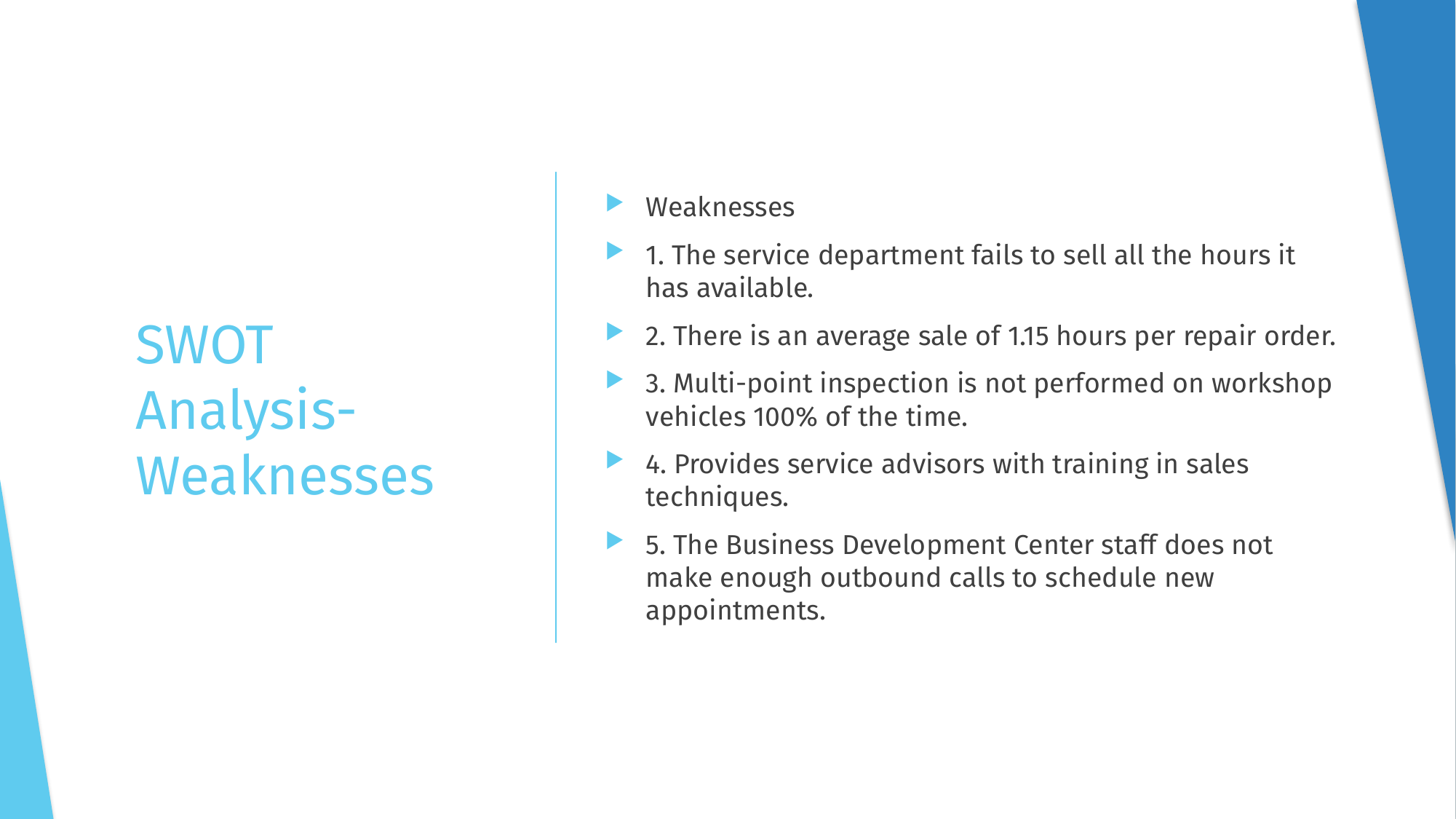

Weaknesses
1. The service department fails to sell all the hours it has available.
2. There is an average sale of 1.15 hours per repair order.
3. Multi-point inspection is not performed on workshop vehicles 100% of the time.
4. Provides service advisors with training in sales techniques.
5. The Business Development Center staff does not make enough outbound calls to schedule new appointments.
# SWOT Analysis- Weaknesses